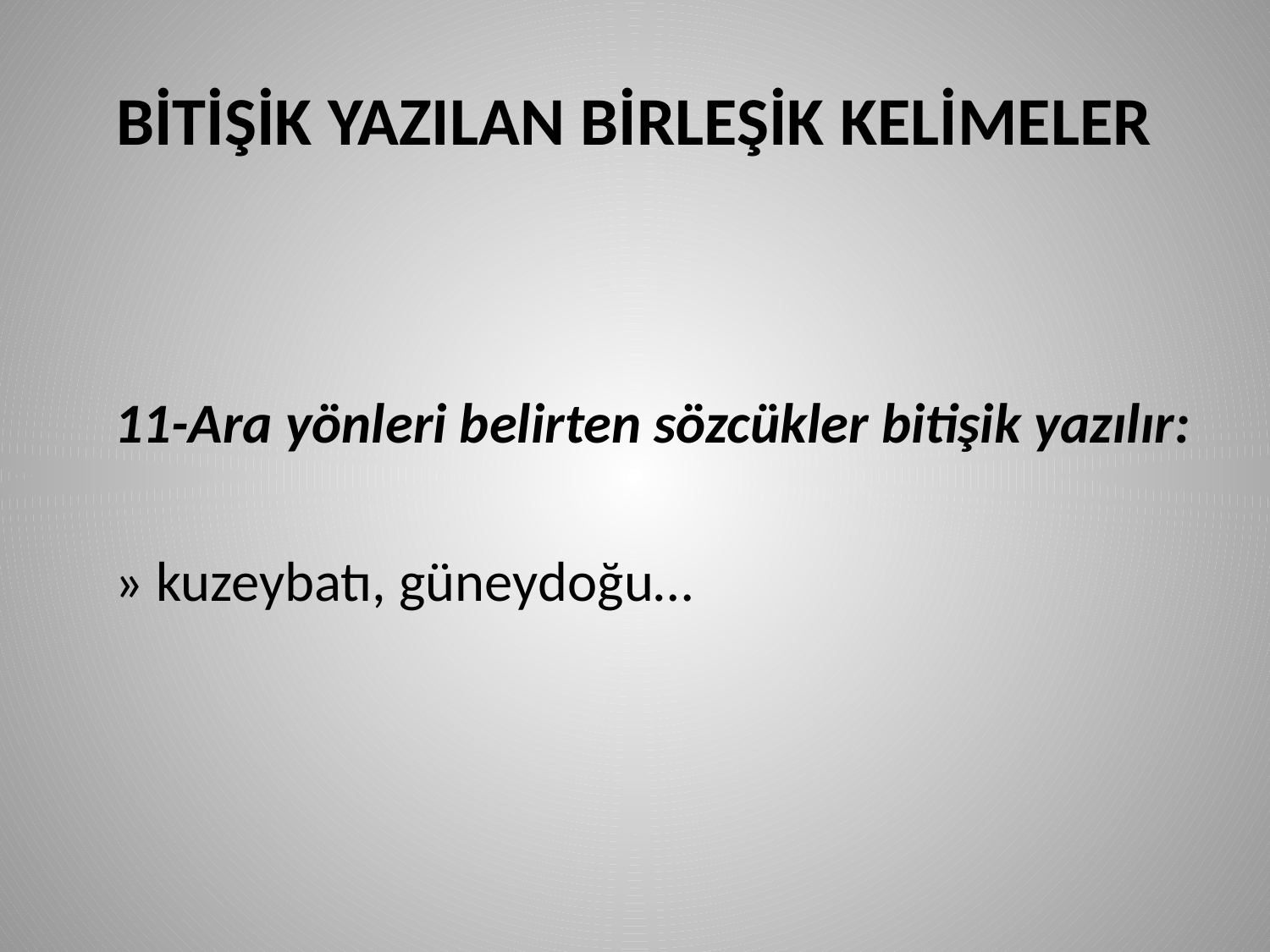

# BİTİŞİK YAZILAN BİRLEŞİK KELİMELER

   11-Ara yönleri belirten sözcükler bitişik yazılır:

   » kuzeybatı, güneydoğu…